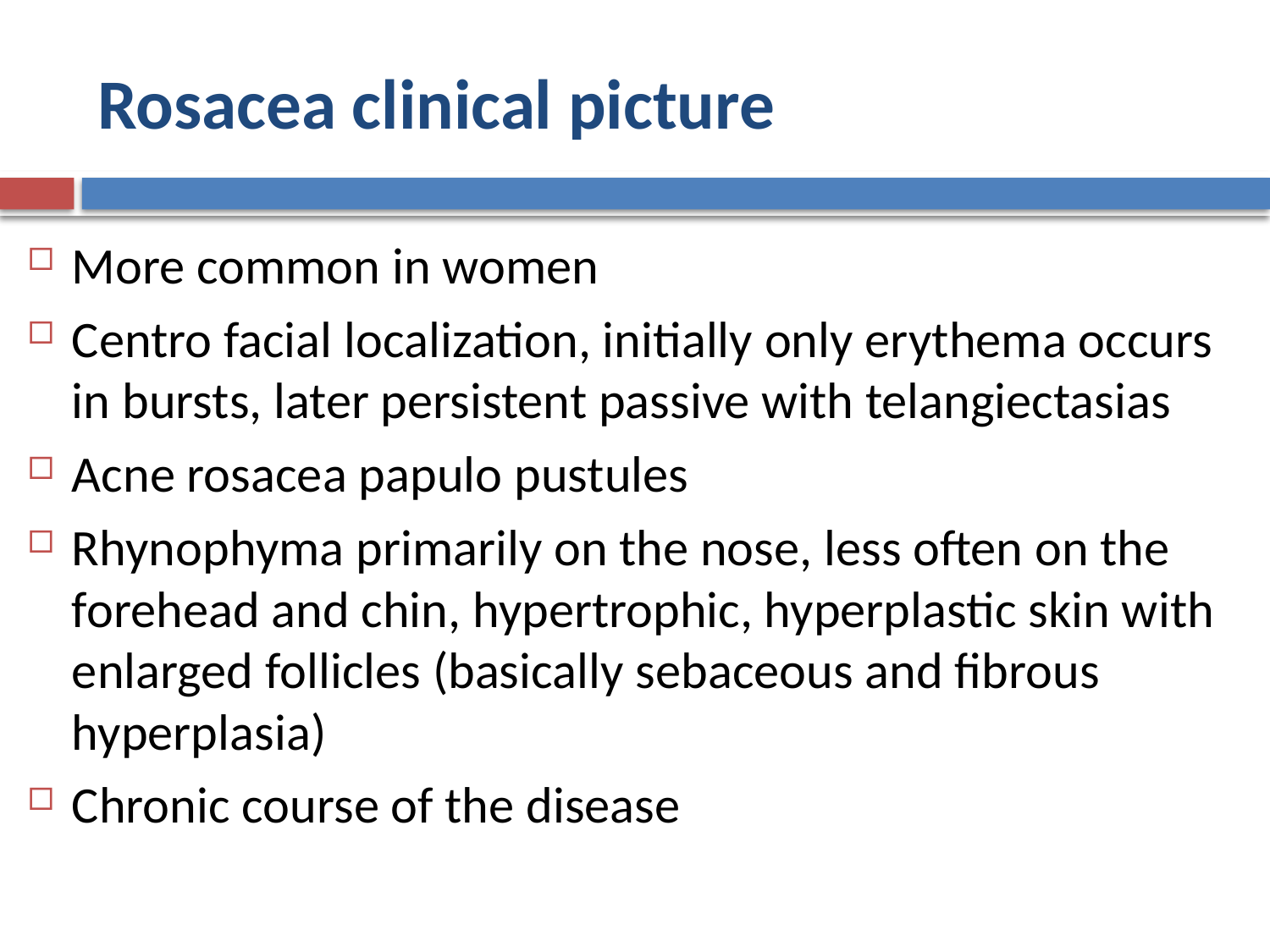

# Rosacea clinical picture
More common in women
Centro facial localization, initially only erythema occurs in bursts, later persistent passive with telangiectasias
Acne rosacea papulo pustules
Rhynophyma primarily on the nose, less often on the forehead and chin, hypertrophic, hyperplastic skin with enlarged follicles (basically sebaceous and fibrous hyperplasia)
Chronic course of the disease